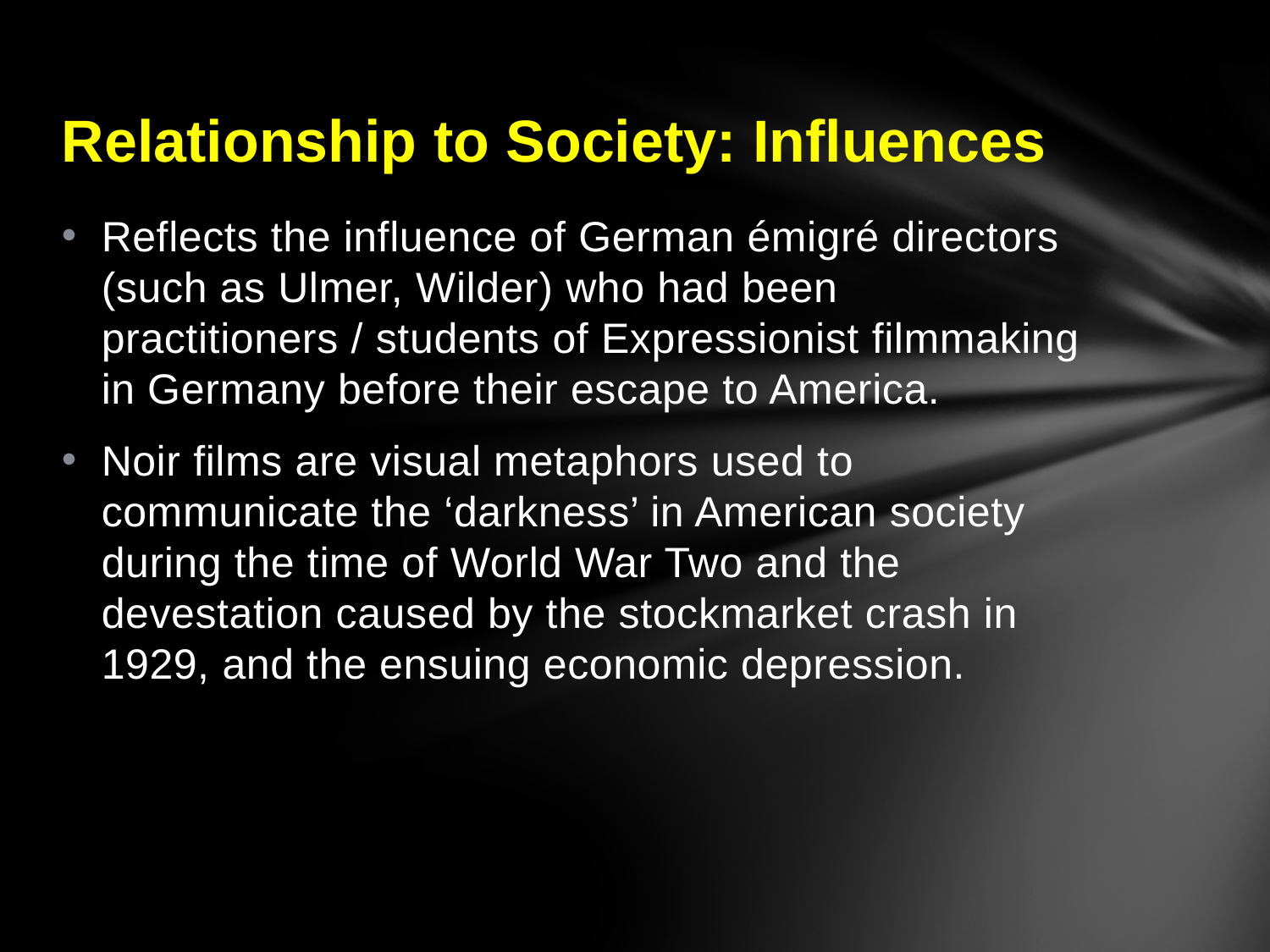

# Relationship to Society: Influences
Reflects the influence of German émigré directors (such as Ulmer, Wilder) who had been practitioners / students of Expressionist filmmaking in Germany before their escape to America.
Noir films are visual metaphors used to communicate the ‘darkness’ in American society during the time of World War Two and the devestation caused by the stockmarket crash in 1929, and the ensuing economic depression.